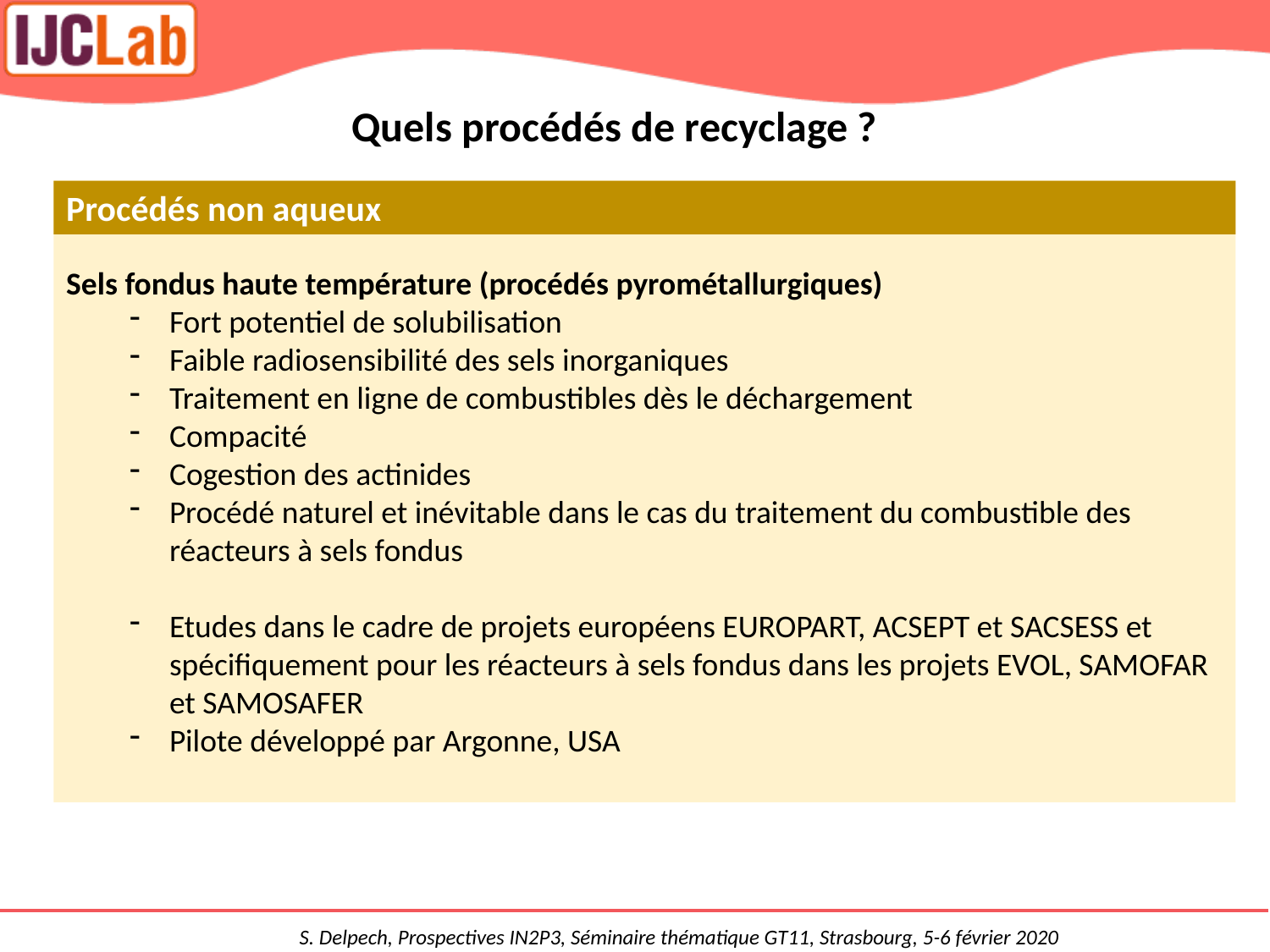

Quels procédés de recyclage ?
Procédés non aqueux

Sels fondus haute température (procédés pyrométallurgiques)
Fort potentiel de solubilisation
Faible radiosensibilité des sels inorganiques
Traitement en ligne de combustibles dès le déchargement
Compacité
Cogestion des actinides
Procédé naturel et inévitable dans le cas du traitement du combustible des réacteurs à sels fondus

Etudes dans le cadre de projets européens EUROPART, ACSEPT et SACSESS et spécifiquement pour les réacteurs à sels fondus dans les projets EVOL, SAMOFAR et SAMOSAFER
Pilote développé par Argonne, USA

Procédés non aqueux